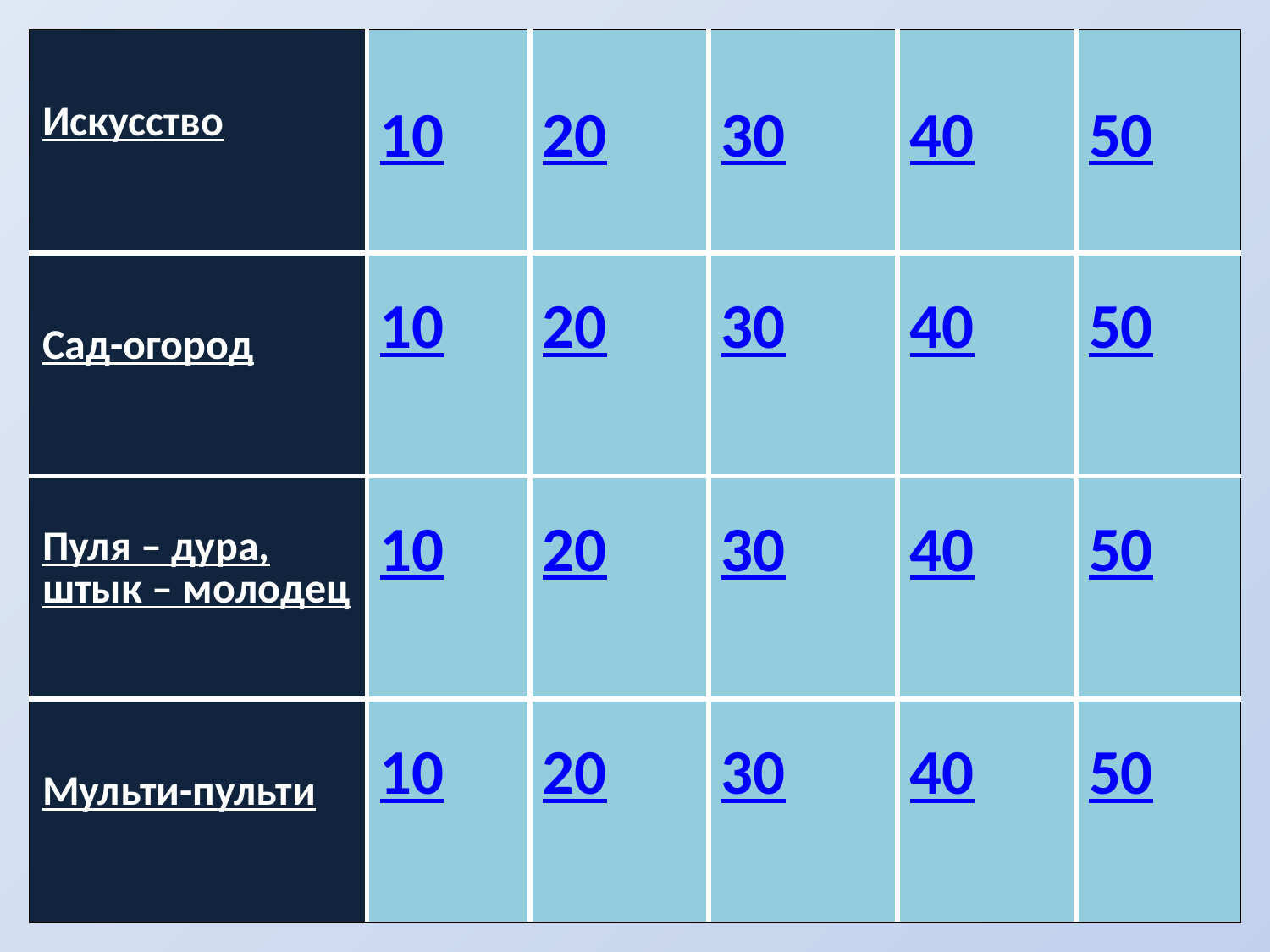

| Искусство | 10 | 20 | 30 | 40 | 50 |
| --- | --- | --- | --- | --- | --- |
| Сад-огород | 10 | 20 | 30 | 40 | 50 |
| Пуля – дура, штык – молодец | 10 | 20 | 30 | 40 | 50 |
| Мульти-пульти | 10 | 20 | 30 | 40 | 50 |